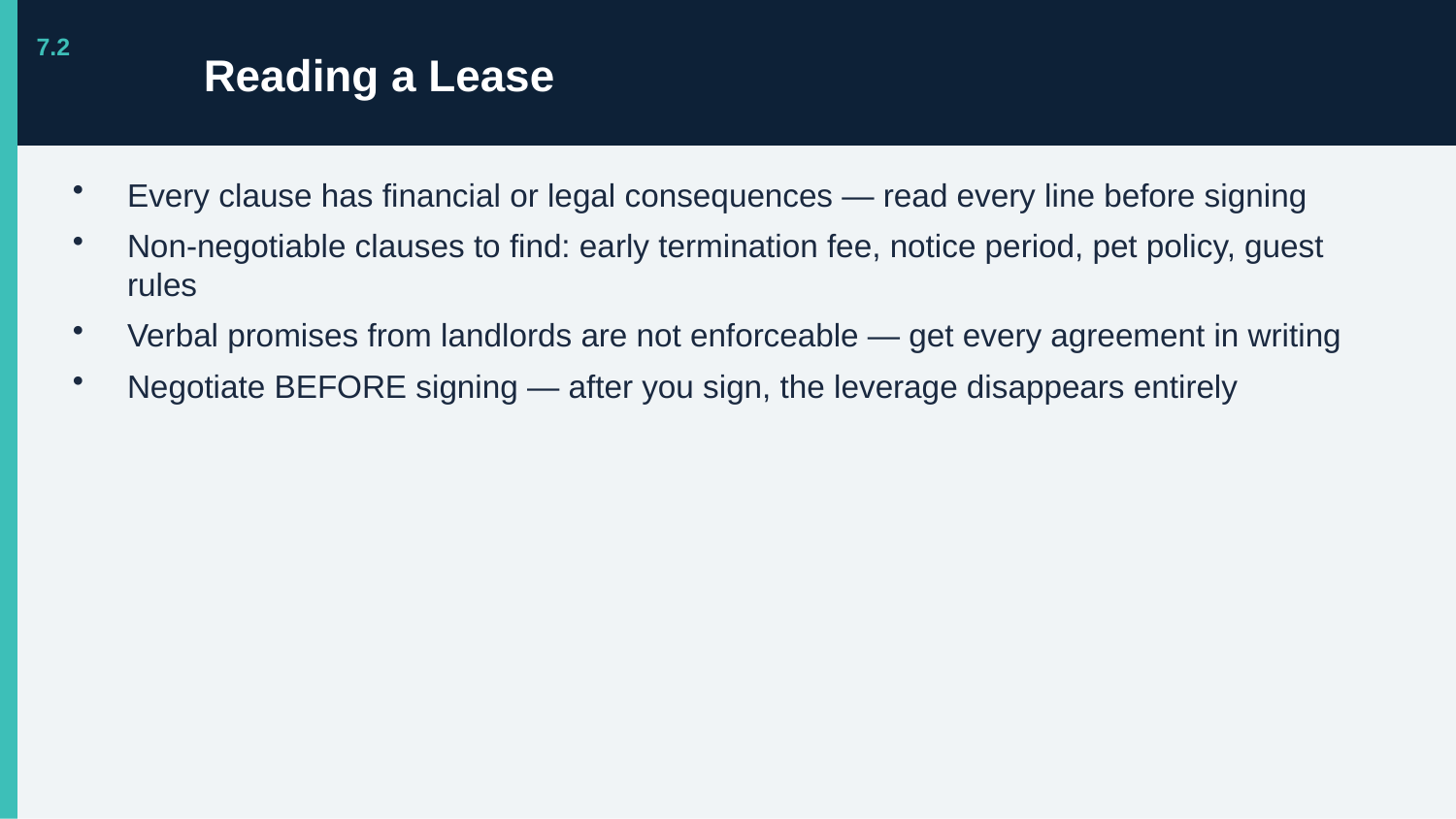

Reading a Lease
7.2
Every clause has financial or legal consequences — read every line before signing
Non-negotiable clauses to find: early termination fee, notice period, pet policy, guest rules
Verbal promises from landlords are not enforceable — get every agreement in writing
Negotiate BEFORE signing — after you sign, the leverage disappears entirely